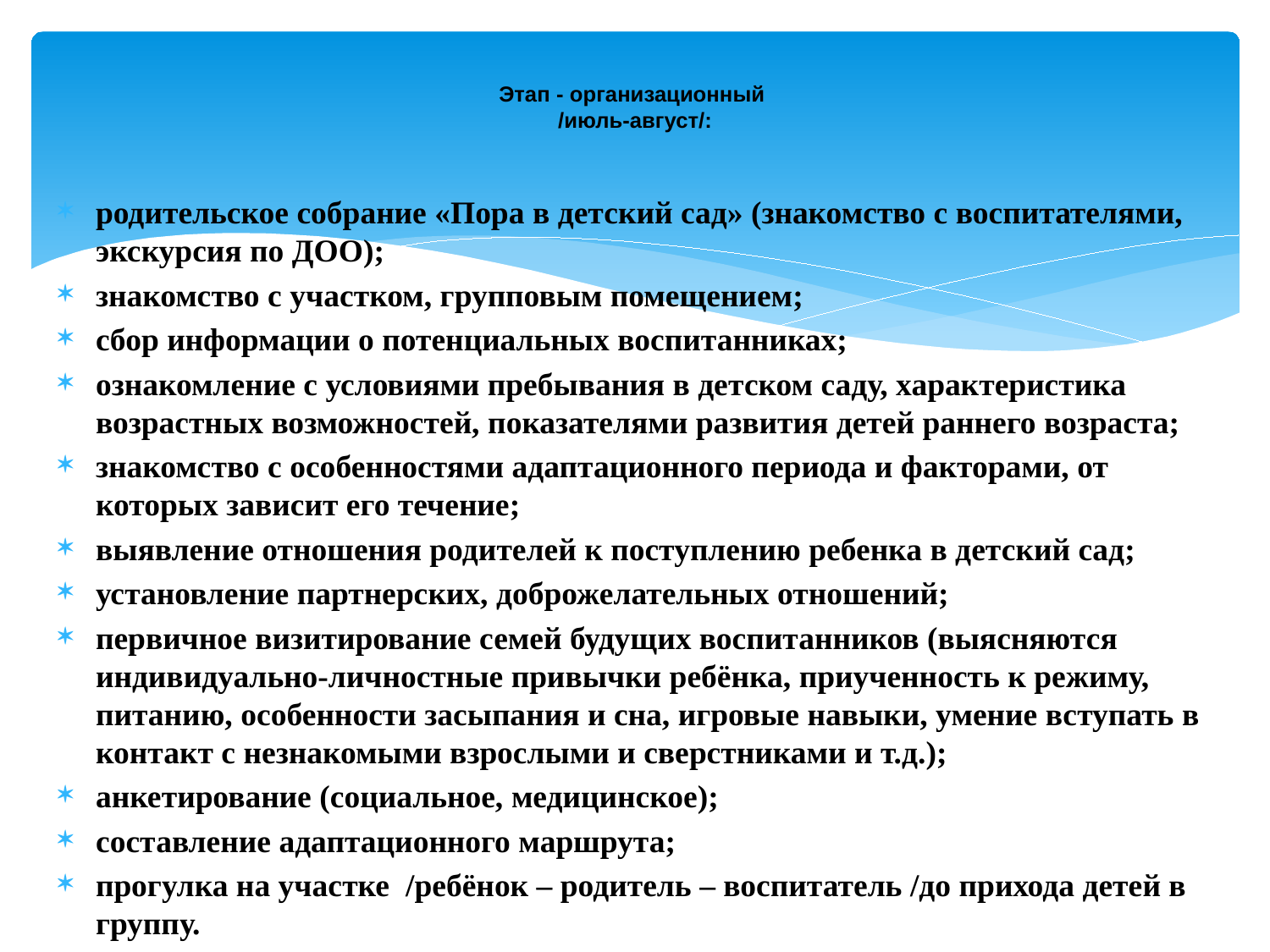

# Этап - организационный /июль-август/:
родительское собрание «Пора в детский сад» (знакомство с воспитателями, экскурсия по ДОО);
знакомство с участком, групповым помещением;
сбор информации о потенциальных воспитанниках;
ознакомление с условиями пребывания в детском саду, характеристика возрастных возможностей, показателями развития детей раннего возраста;
знакомство с особенностями адаптационного периода и факторами, от которых зависит его течение;
выявление отношения родителей к поступлению ребенка в детский сад;
установление партнерских, доброжелательных отношений;
первичное визитирование семей будущих воспитанников (выясняются индивидуально-личностные привычки ребёнка, приученность к режиму, питанию, особенности засыпания и сна, игровые навыки, умение вступать в контакт с незнакомыми взрослыми и сверстниками и т.д.);
анкетирование (социальное, медицинское);
составление адаптационного маршрута;
прогулка на участке  /ребёнок – родитель – воспитатель /до прихода детей в группу.